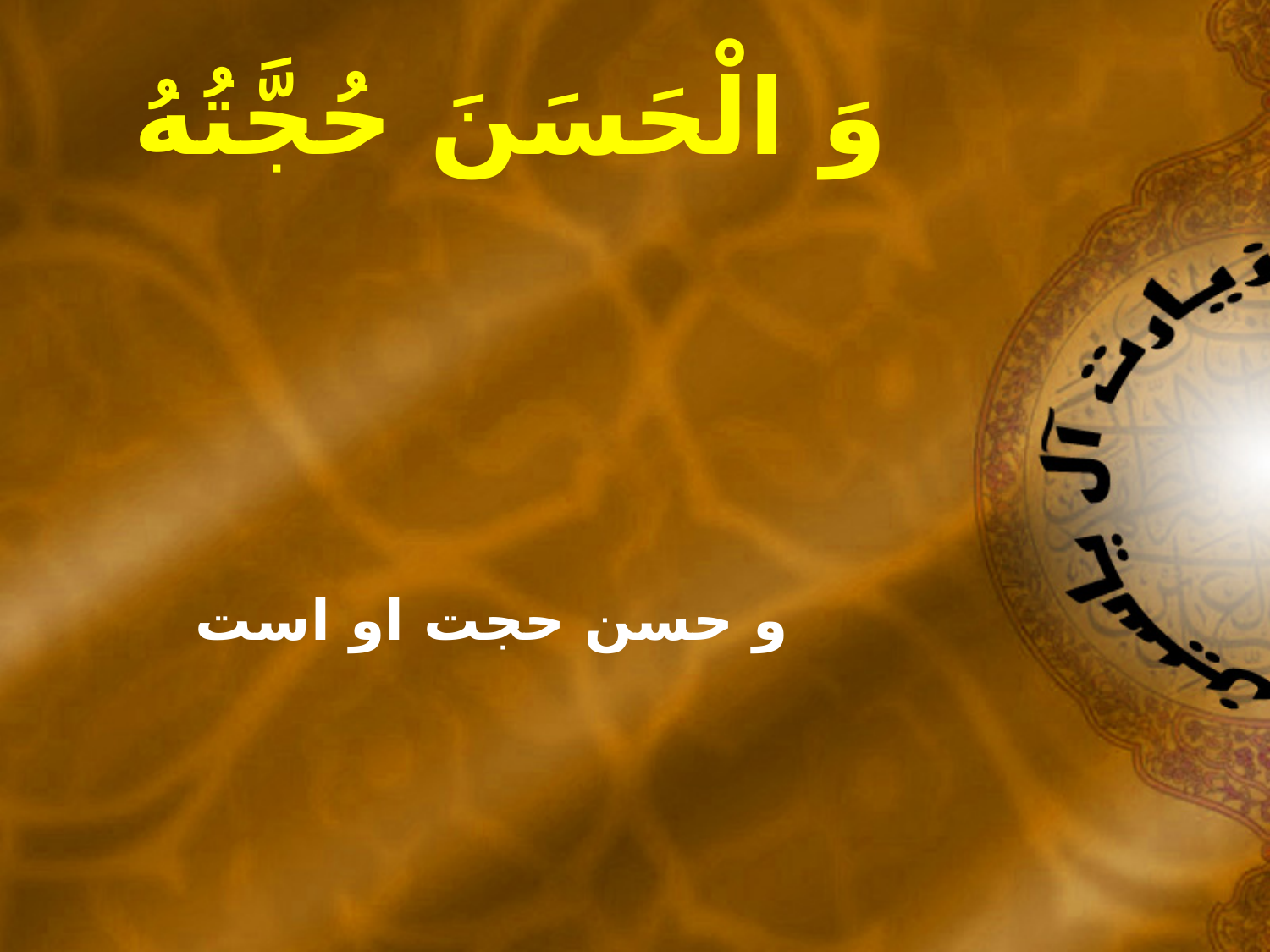

وَ الْحَسَنَ حُجَّتُهُ
و حسن حجت او است